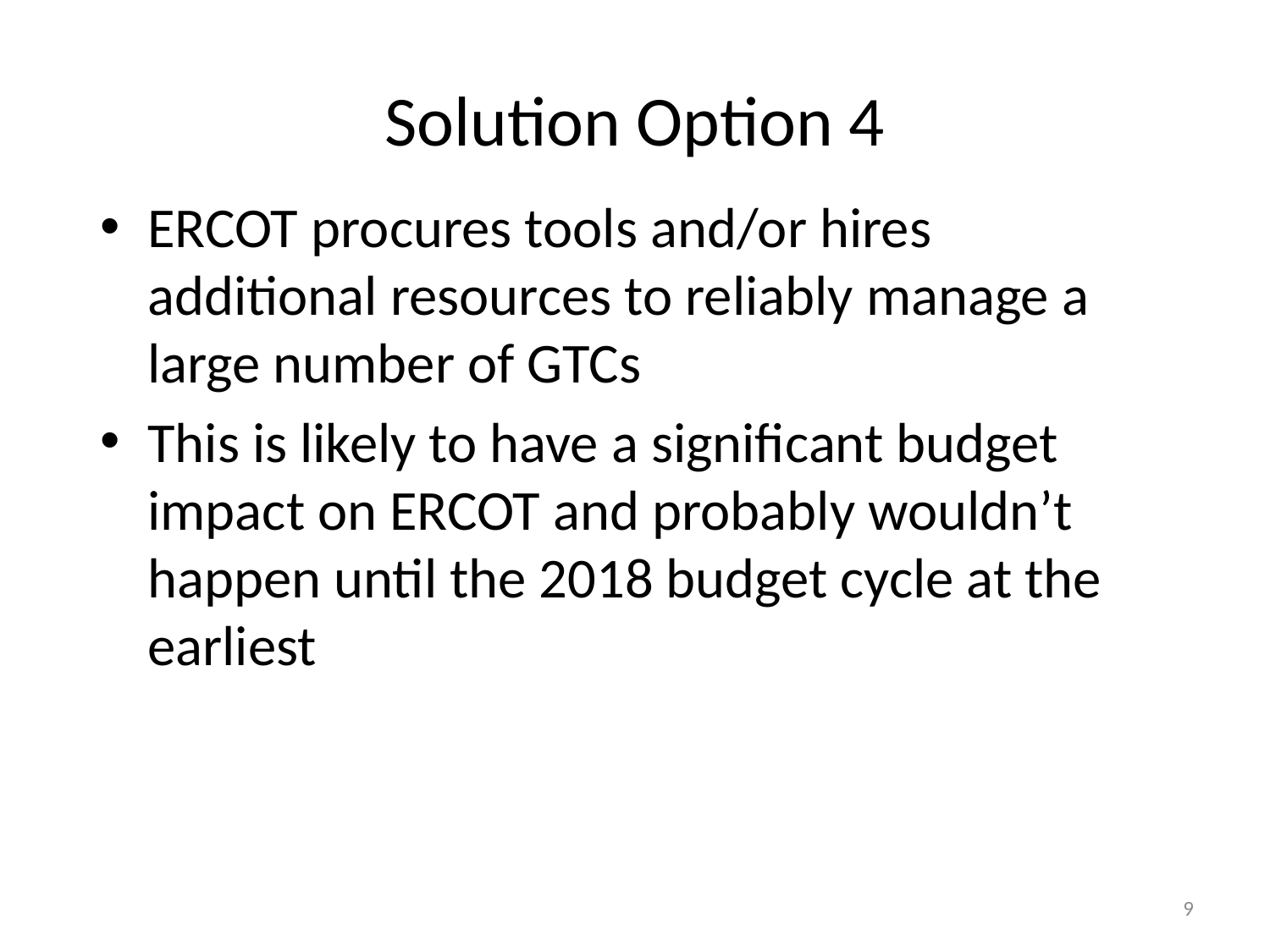

# Solution Option 4
ERCOT procures tools and/or hires additional resources to reliably manage a large number of GTCs
This is likely to have a significant budget impact on ERCOT and probably wouldn’t happen until the 2018 budget cycle at the earliest
9